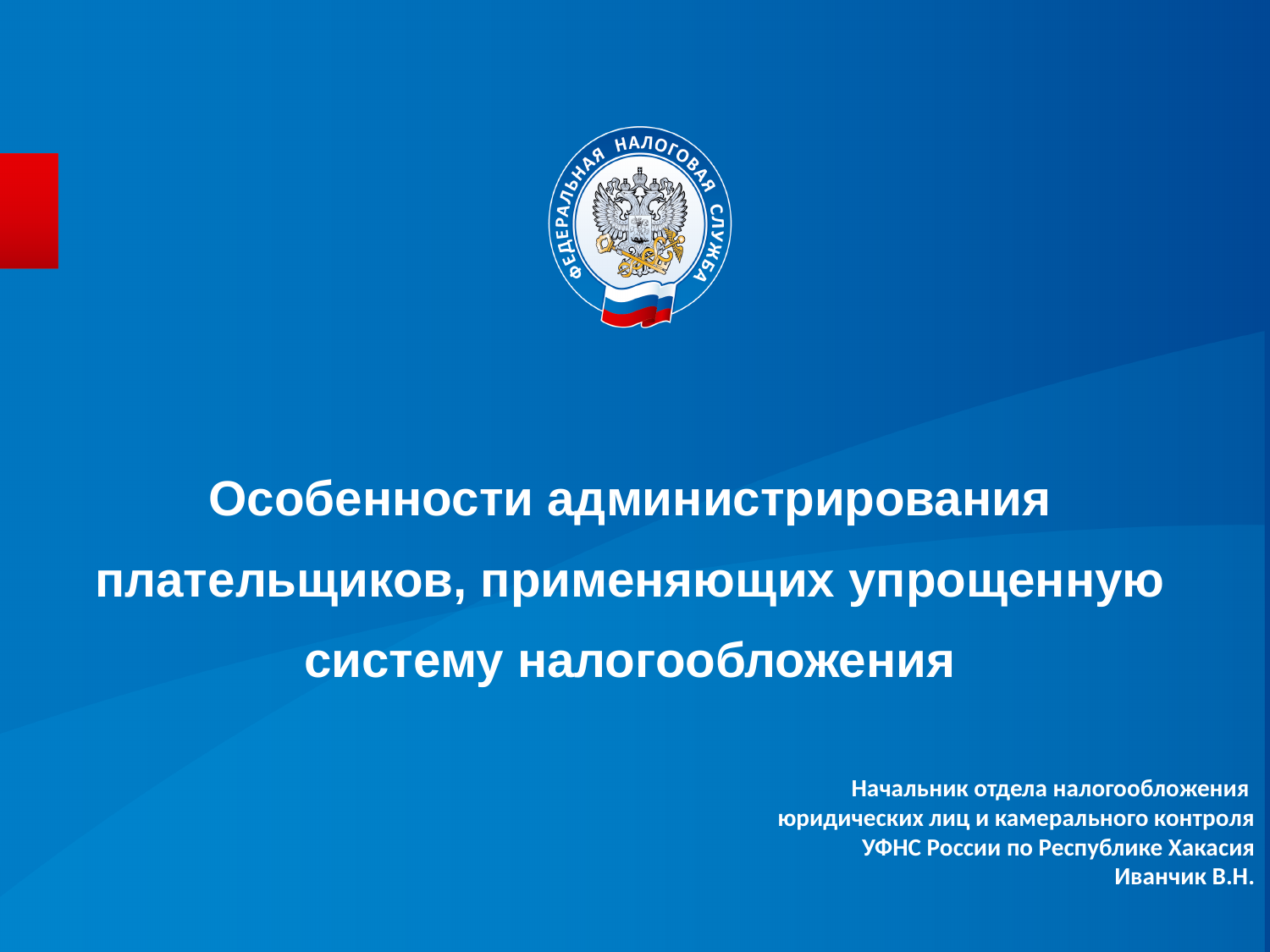

# Особенности администрирования плательщиков, применяющих упрощенную систему налогообложения
Начальник отдела налогообложения
юридических лиц и камерального контроля
УФНС России по Республике Хакасия
Иванчик В.Н.